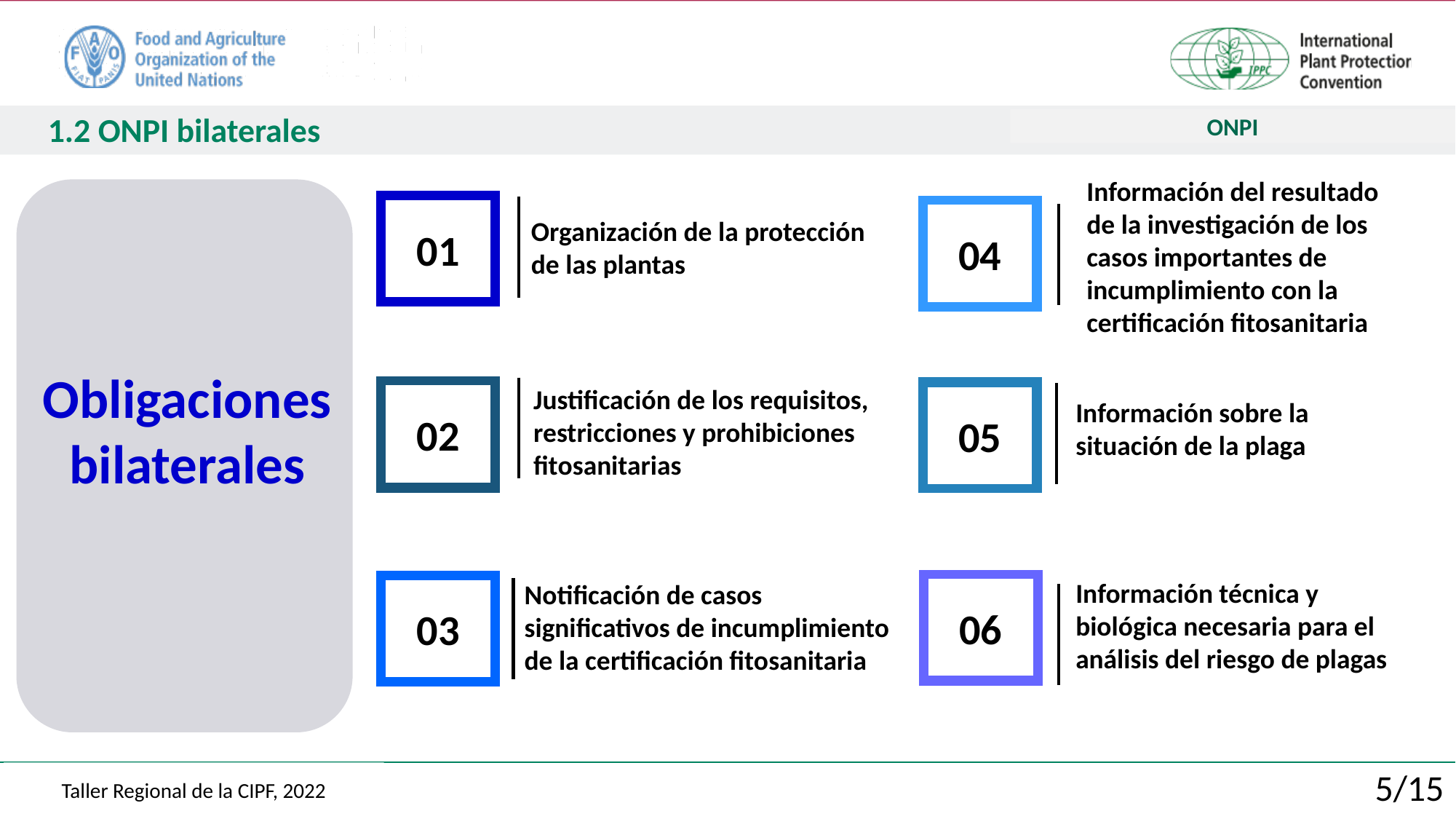

1.2 ONPI bilaterales
ONPI
Información del resultado de la investigación de los casos importantes de incumplimiento con la certificación fitosanitaria

01
04
Organización de la protección de las plantas
Obligaciones
bilaterales
Justificación de los requisitos, restricciones y prohibiciones fitosanitarias

02
05
Información sobre la situación de la plaga
Información técnica y biológica necesaria para el análisis del riesgo de plagas

Notificación de casos significativos de incumplimiento de la certificación fitosanitaria
06
03
Taller Regional de la CIPF, 2022
5/15